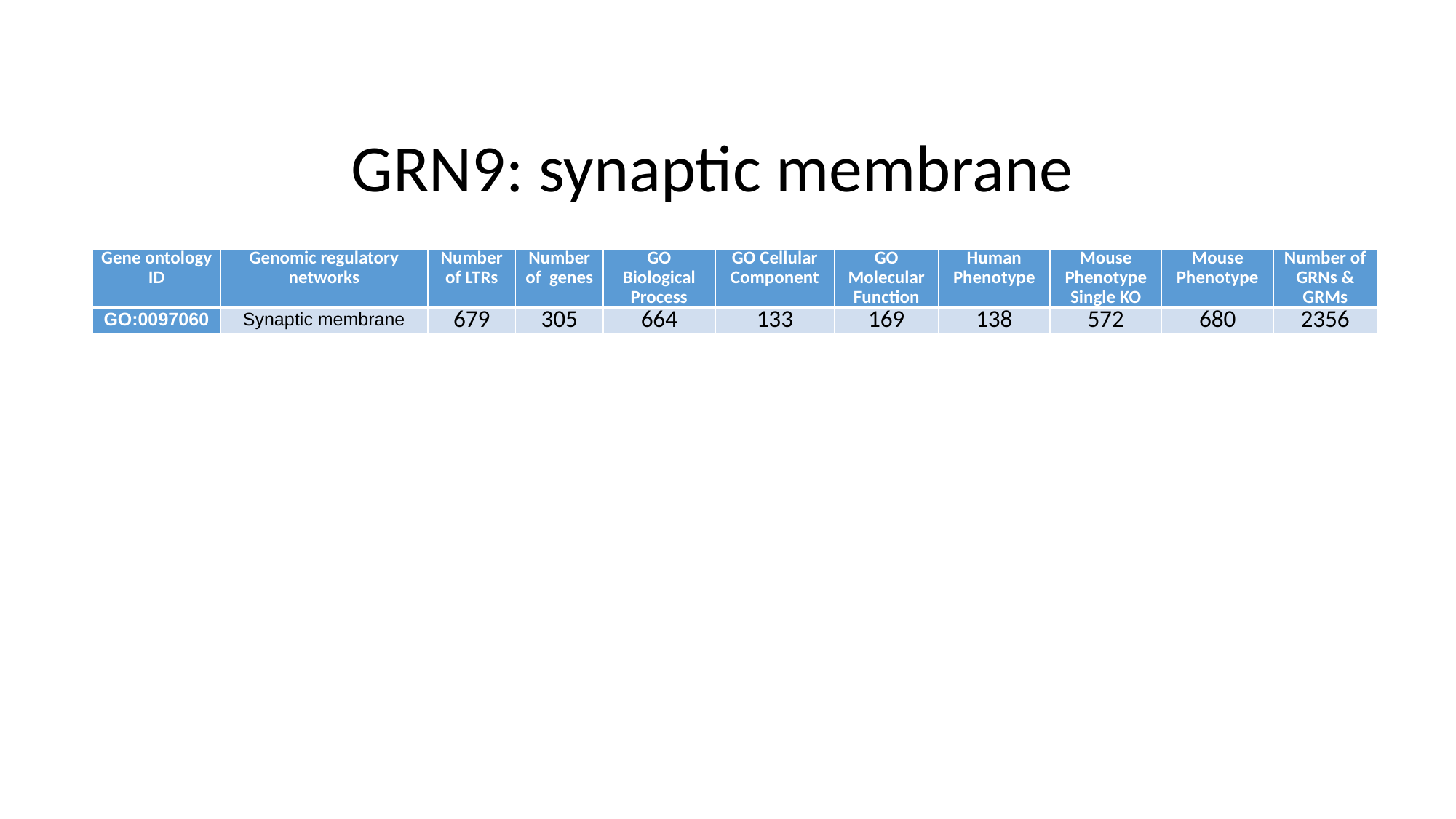

# GRN9: synaptic membrane
| Gene ontology ID | Genomic regulatory networks | Number of LTRs | Number of genes | GO Biological Process | GO Cellular Component | GO Molecular Function | Human Phenotype | Mouse Phenotype Single KO | Mouse Phenotype | Number of GRNs & GRMs |
| --- | --- | --- | --- | --- | --- | --- | --- | --- | --- | --- |
| GO:0097060 | Synaptic membrane | 679 | 305 | 664 | 133 | 169 | 138 | 572 | 680 | 2356 |